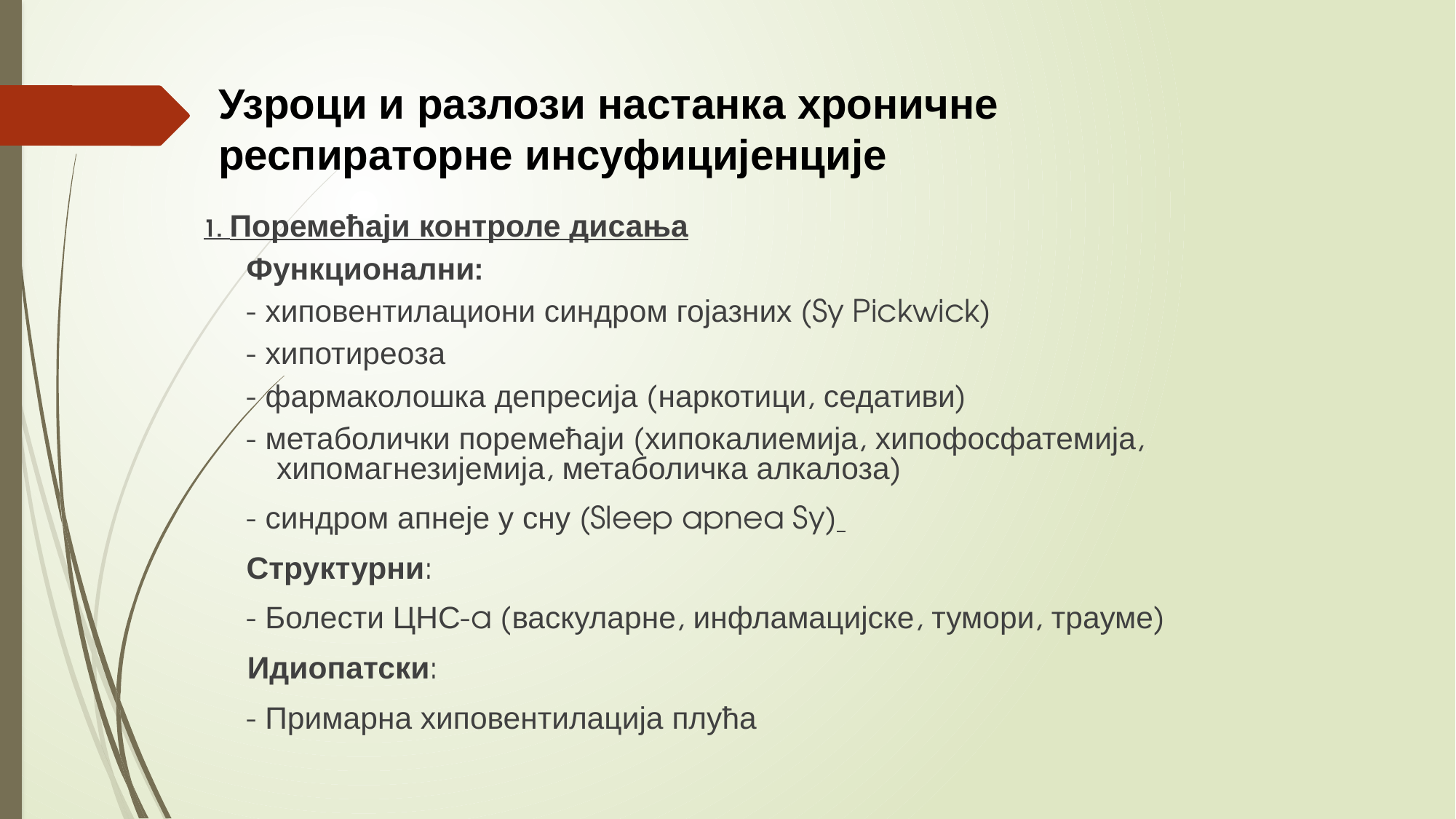

# Узроци и разлози настанка хроничне респираторне инсуфицијенције
1. Поремећаји контроле дисања
     Функционални:
     - хиповентилациони синдром гојазних (Sy Pickwick)
     - хипотиреоза
     - фармаколошка депресија (наркотици, седативи)
     - метаболички поремећаји (хипокалиемија, хипофосфатемија, хипомагнезијемија, метаболичка алкалоза)
     - синдром апнеје у сну (Sleep apnea Sy)
     Структурни:
     - Болести ЦНС-a (васкуларне, инфламацијске, тумори, трауме)
     Идиопатски:
     - Примарна хиповентилација плућа